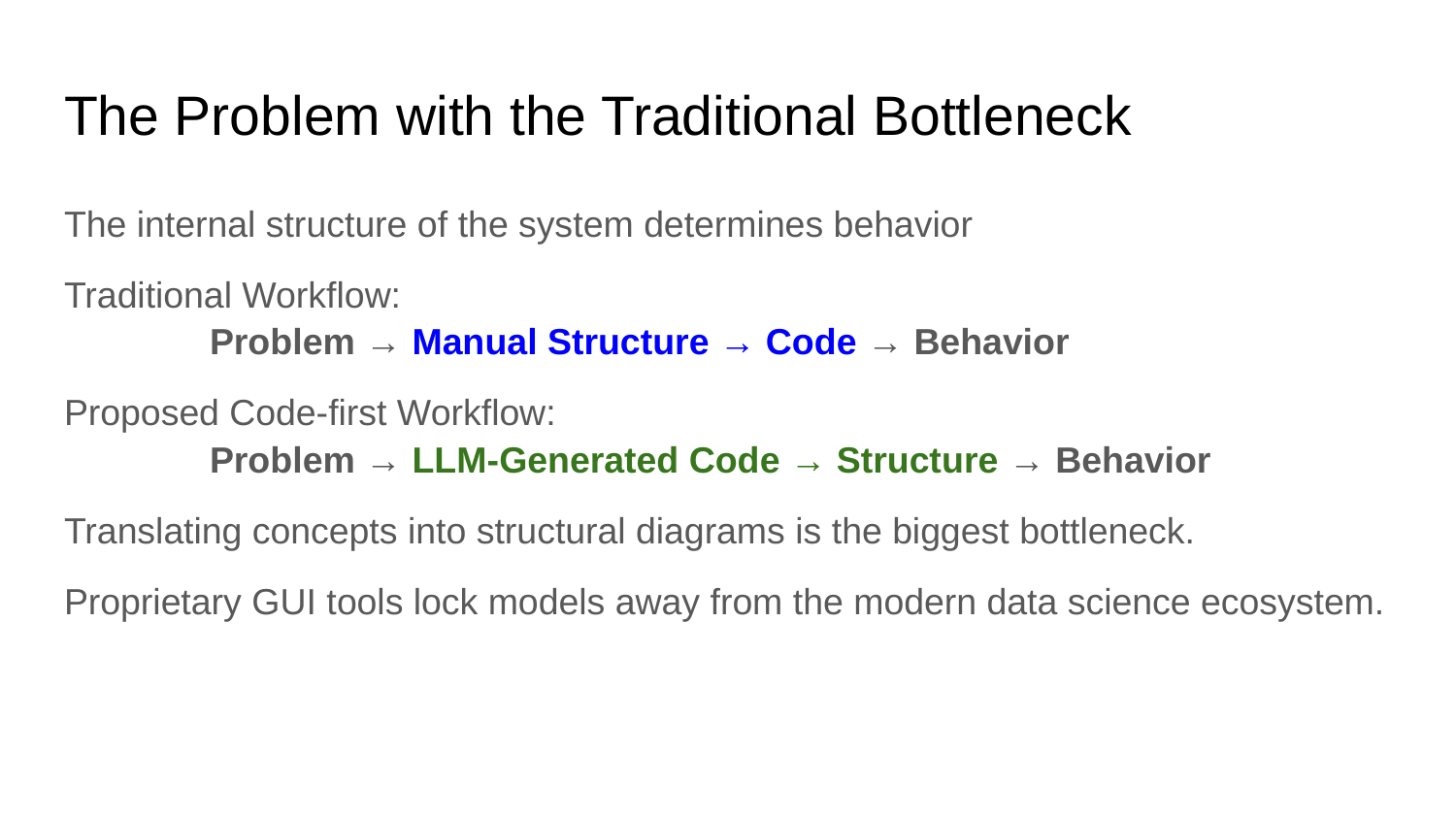

# The Problem with the Traditional Bottleneck
The internal structure of the system determines behavior
Traditional Workflow:
	Problem → Manual Structure → Code → Behavior
Proposed Code-first Workflow:
	Problem → LLM-Generated Code → Structure → Behavior
Translating concepts into structural diagrams is the biggest bottleneck.
Proprietary GUI tools lock models away from the modern data science ecosystem.